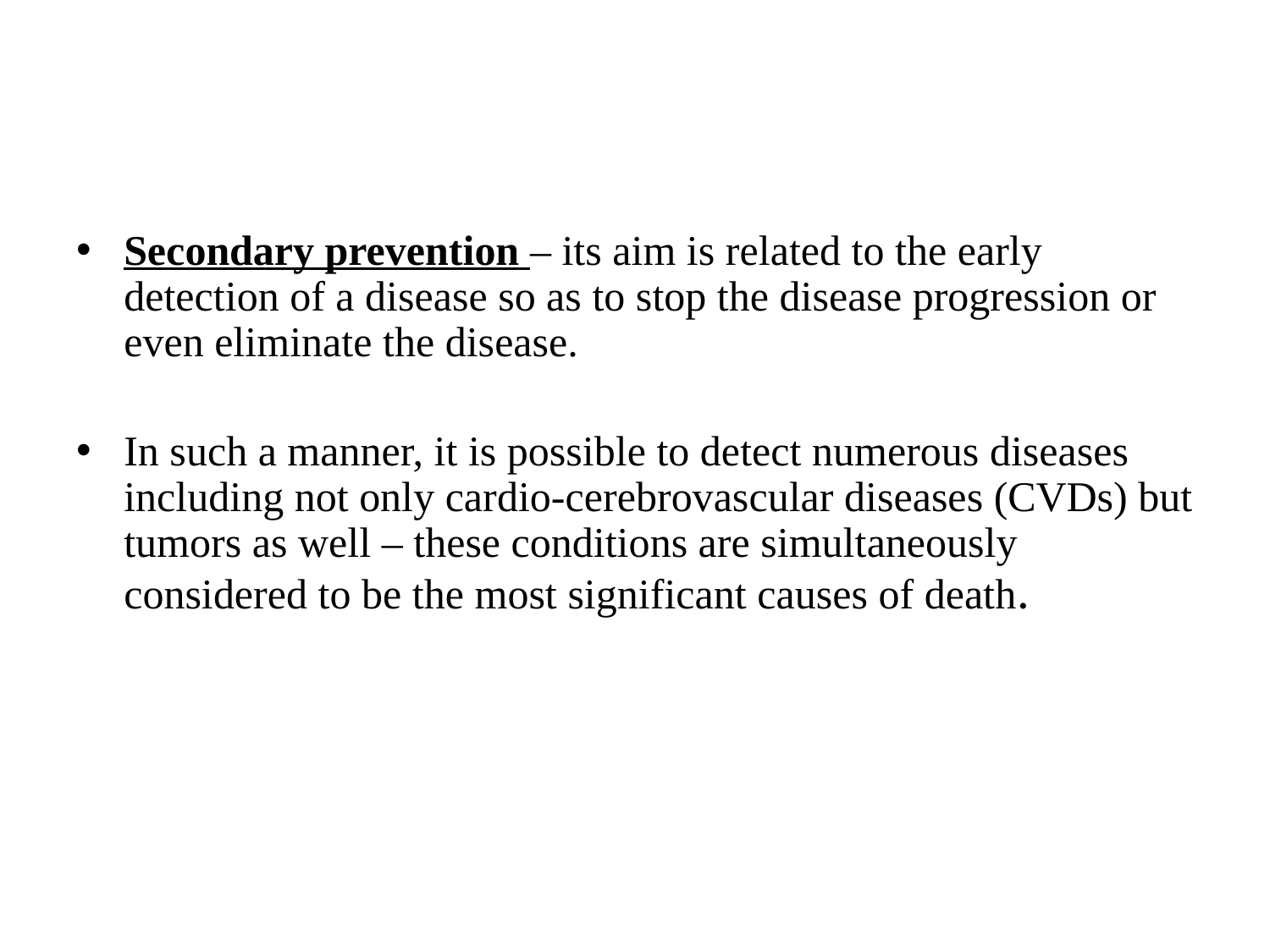

#
Secondary prevention – its aim is related to the early detection of a disease so as to stop the disease progression or even eliminate the disease.

In such a manner, it is possible to detect numerous diseases including not only cardio-cerebrovascular diseases (CVDs) but tumors as well – these conditions are simultaneously considered to be the most significant causes of death.